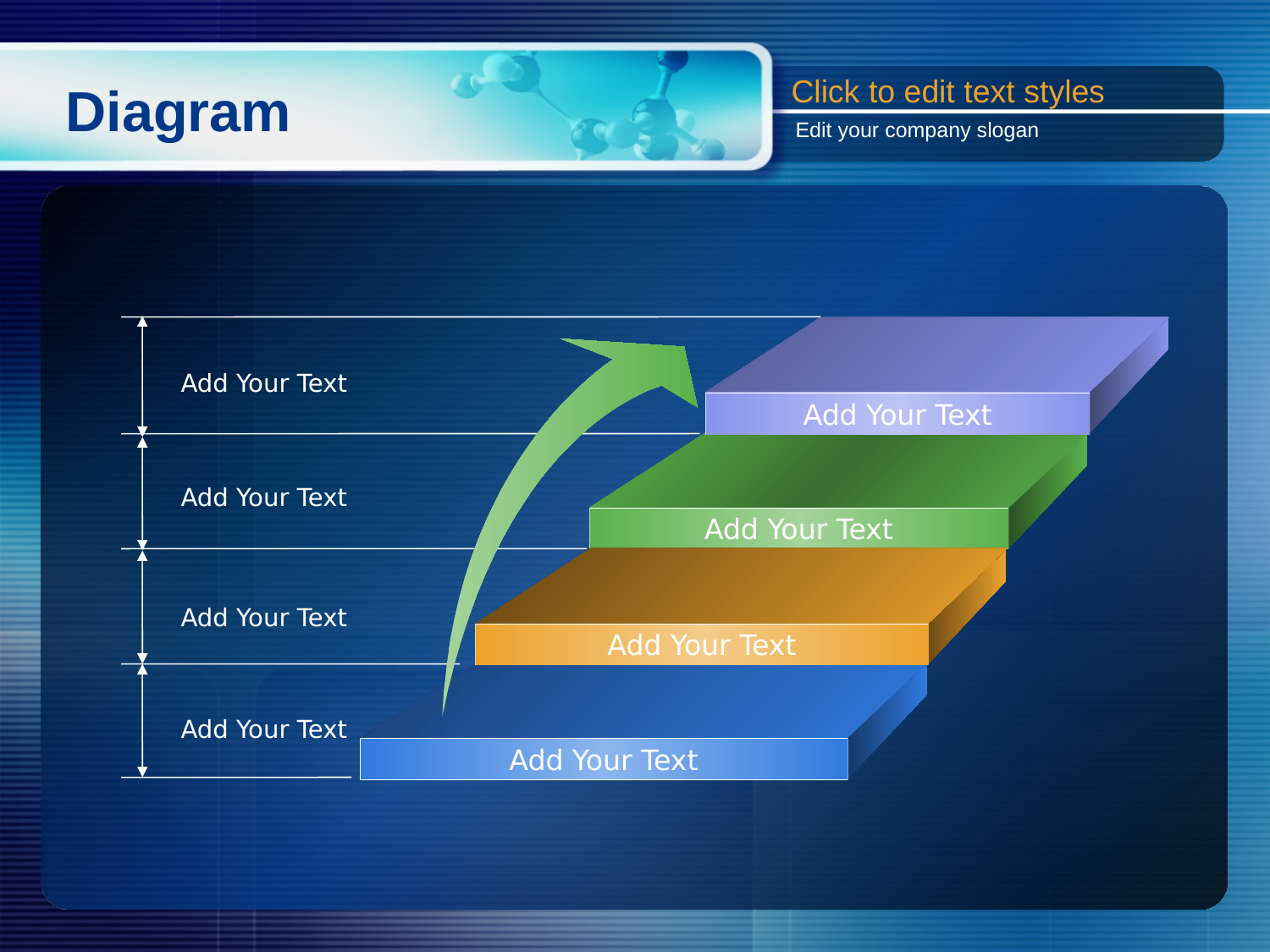

Click to edit text styles
# Diagram
Edit your company slogan

Add Your Text
Add Your Text

Add Your Text
Add Your Text

Add Your Text
Add Your Text

Add Your Text
Add Your Text